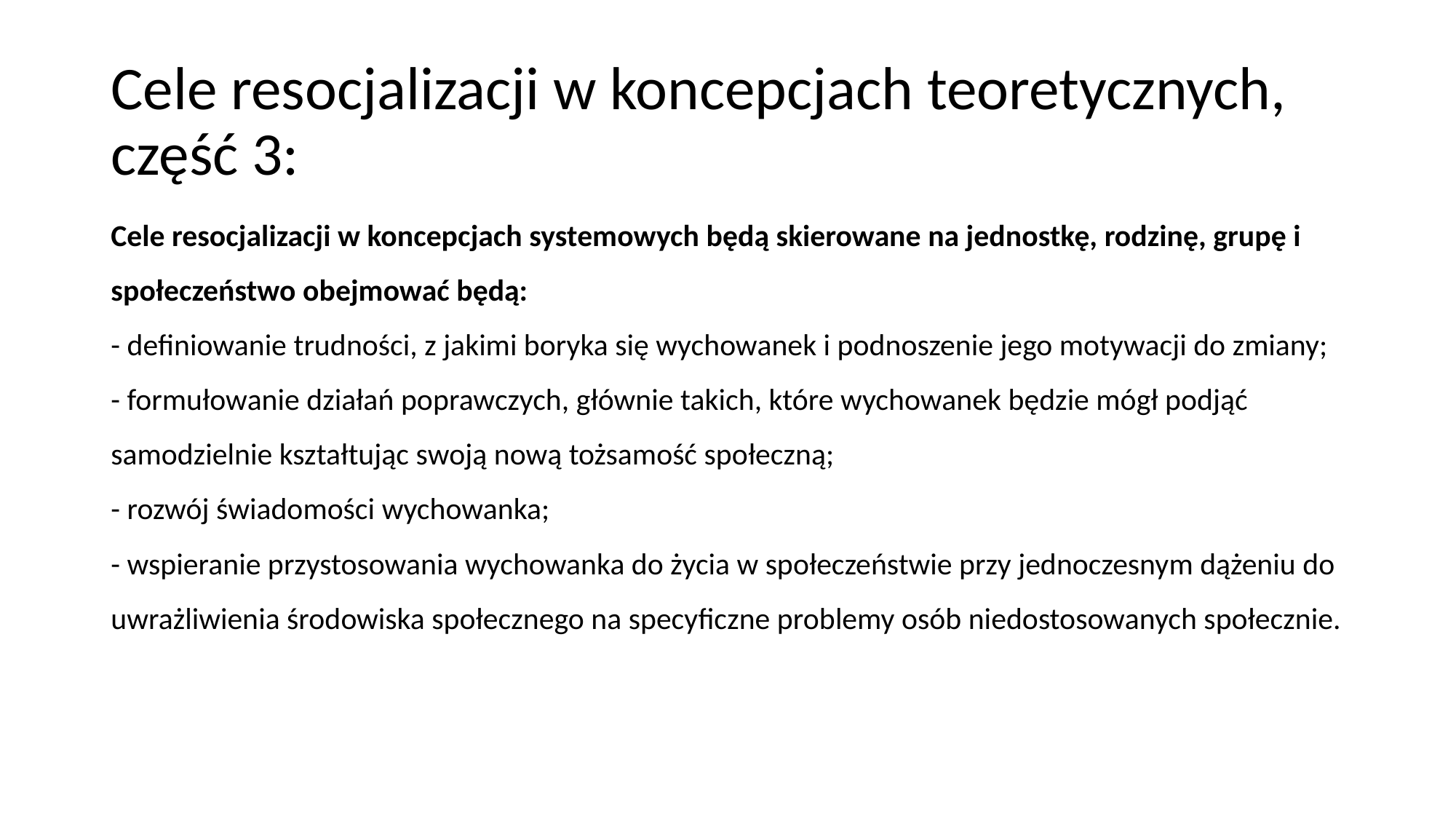

# Cele resocjalizacji w koncepcjach teoretycznych, część 3:
Cele resocjalizacji w koncepcjach systemowych będą skierowane na jednostkę, rodzinę, grupę i społeczeństwo obejmować będą:
- definiowanie trudności, z jakimi boryka się wychowanek i podnoszenie jego motywacji do zmiany;
- formułowanie działań poprawczych, głównie takich, które wychowanek będzie mógł podjąć samodzielnie kształtując swoją nową tożsamość społeczną;
- rozwój świadomości wychowanka;
- wspieranie przystosowania wychowanka do życia w społeczeństwie przy jednoczesnym dążeniu do uwrażliwienia środowiska społecznego na specyficzne problemy osób niedostosowanych społecznie.